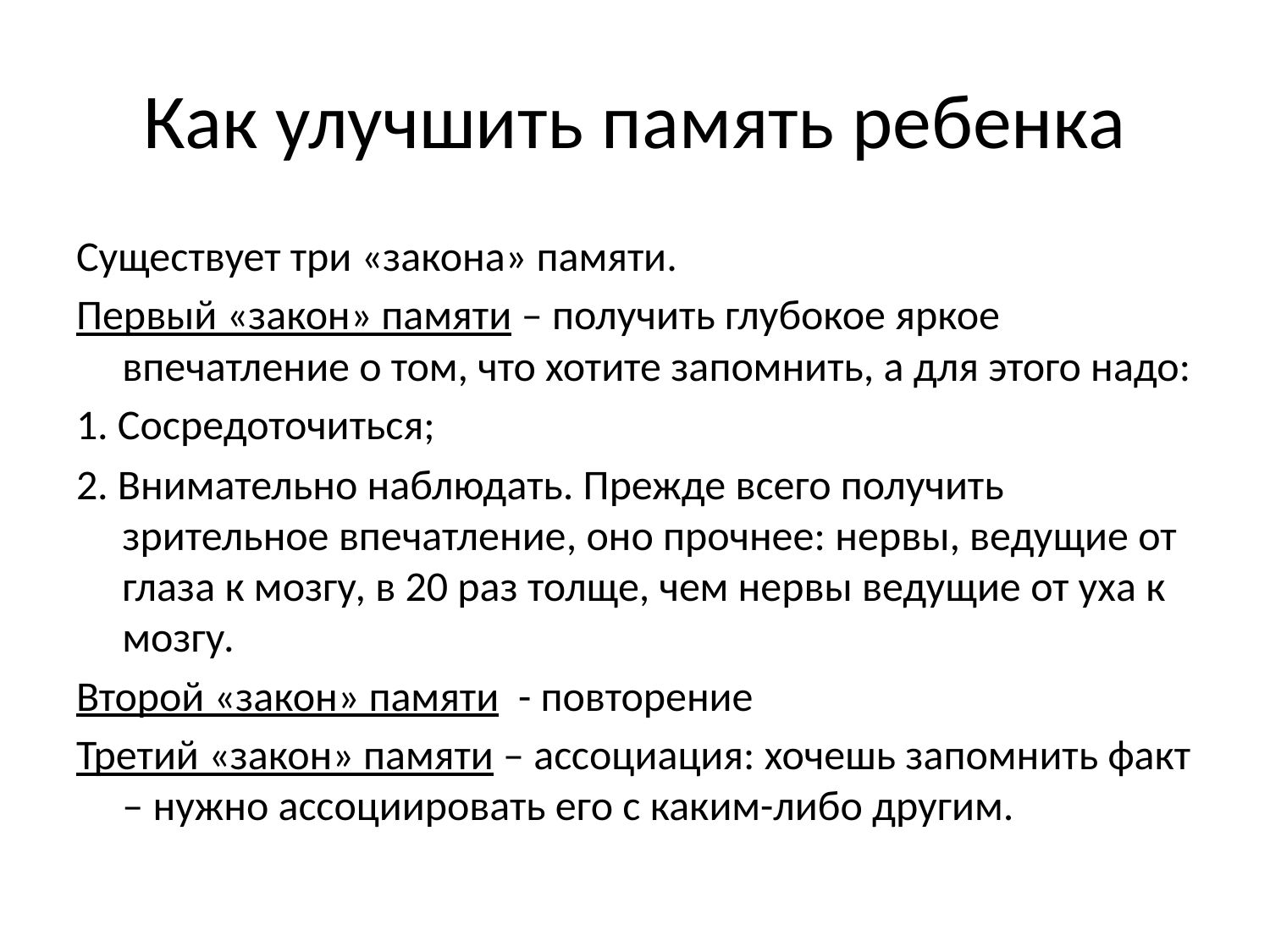

# Как улучшить память ребенка
Существует три «закона» памяти.
Первый «закон» памяти – получить глубокое яркое впечатление о том, что хотите запомнить, а для этого надо:
1. Сосредоточиться;
2. Внимательно наблюдать. Прежде всего получить зрительное впечатление, оно прочнее: нервы, ведущие от глаза к мозгу, в 20 раз толще, чем нервы ведущие от уха к мозгу.
Второй «закон» памяти  - повторение
Третий «закон» памяти – ассоциация: хочешь запомнить факт – нужно ассоциировать его с каким-либо другим.